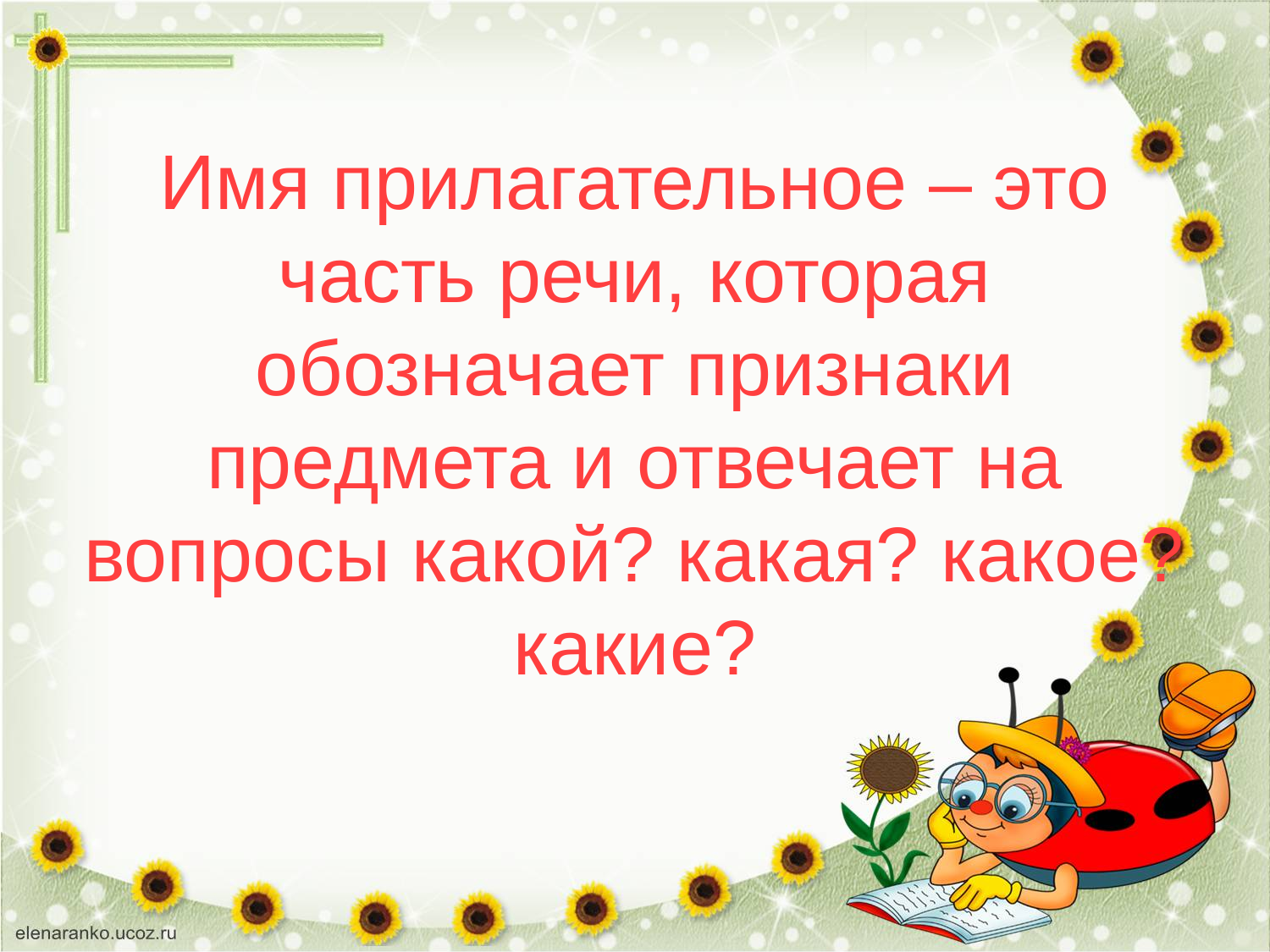

# Имя прилагательное – это часть речи, которая обозначает признаки предмета и отвечает на вопросы какой? какая? какое? какие?